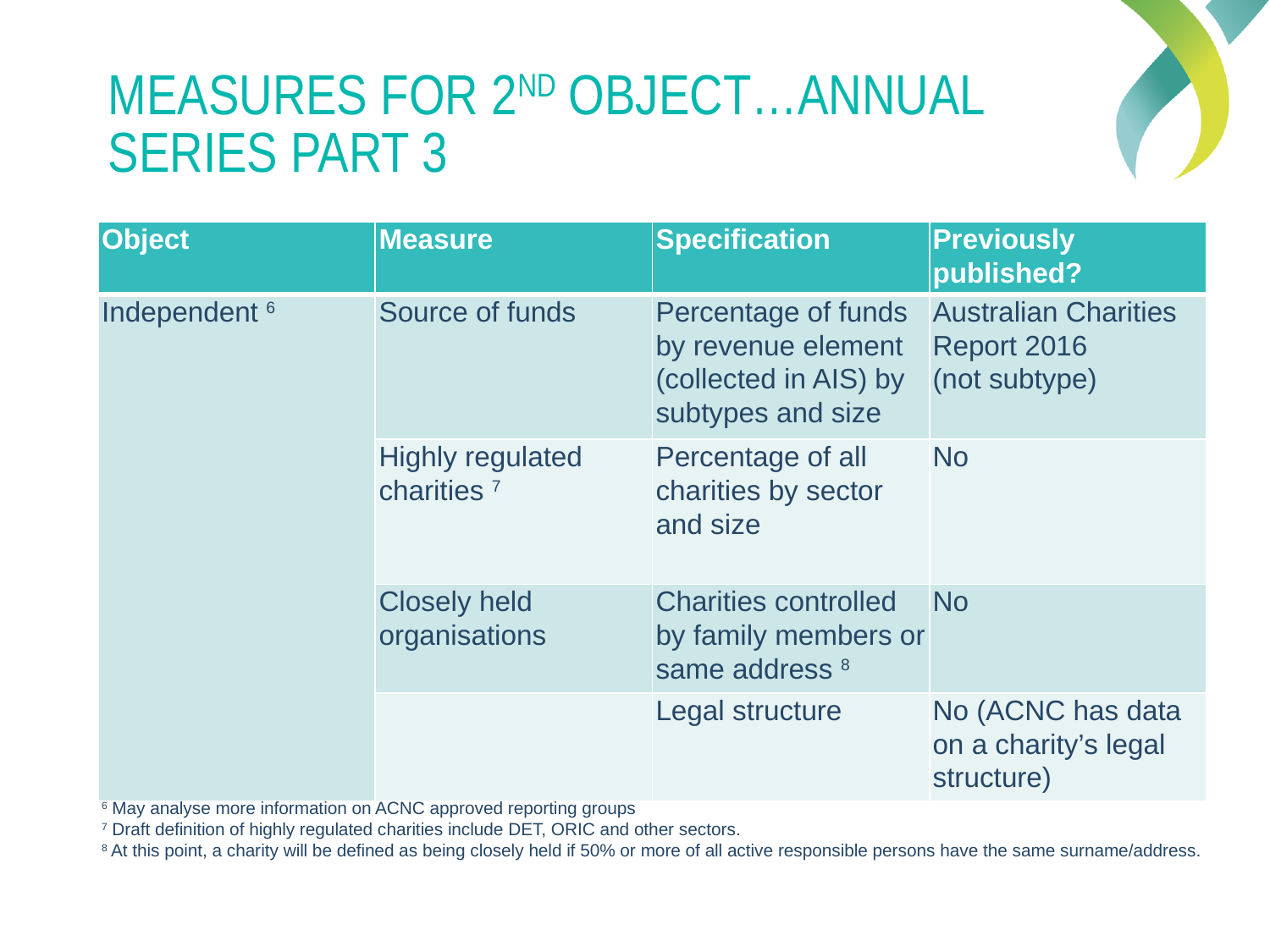

# Measures for 2nd object…annual series part 3
| Object | Measure | Specification | Previously published? |
| --- | --- | --- | --- |
| Independent 6 | Source of funds | Percentage of funds by revenue element (collected in AIS) by subtypes and size | Australian Charities Report 2016 (not subtype) |
|  | Highly regulated charities 7 | Percentage of all charities by sector and size | No |
|  | Closely held organisations | Charities controlled by family members or same address 8 | No |
|  |  | Legal structure | No (ACNC has data on a charity’s legal structure) |
6 May analyse more information on ACNC approved reporting groups
7 Draft definition of highly regulated charities include DET, ORIC and other sectors.
8 At this point, a charity will be defined as being closely held if 50% or more of all active responsible persons have the same surname/address.